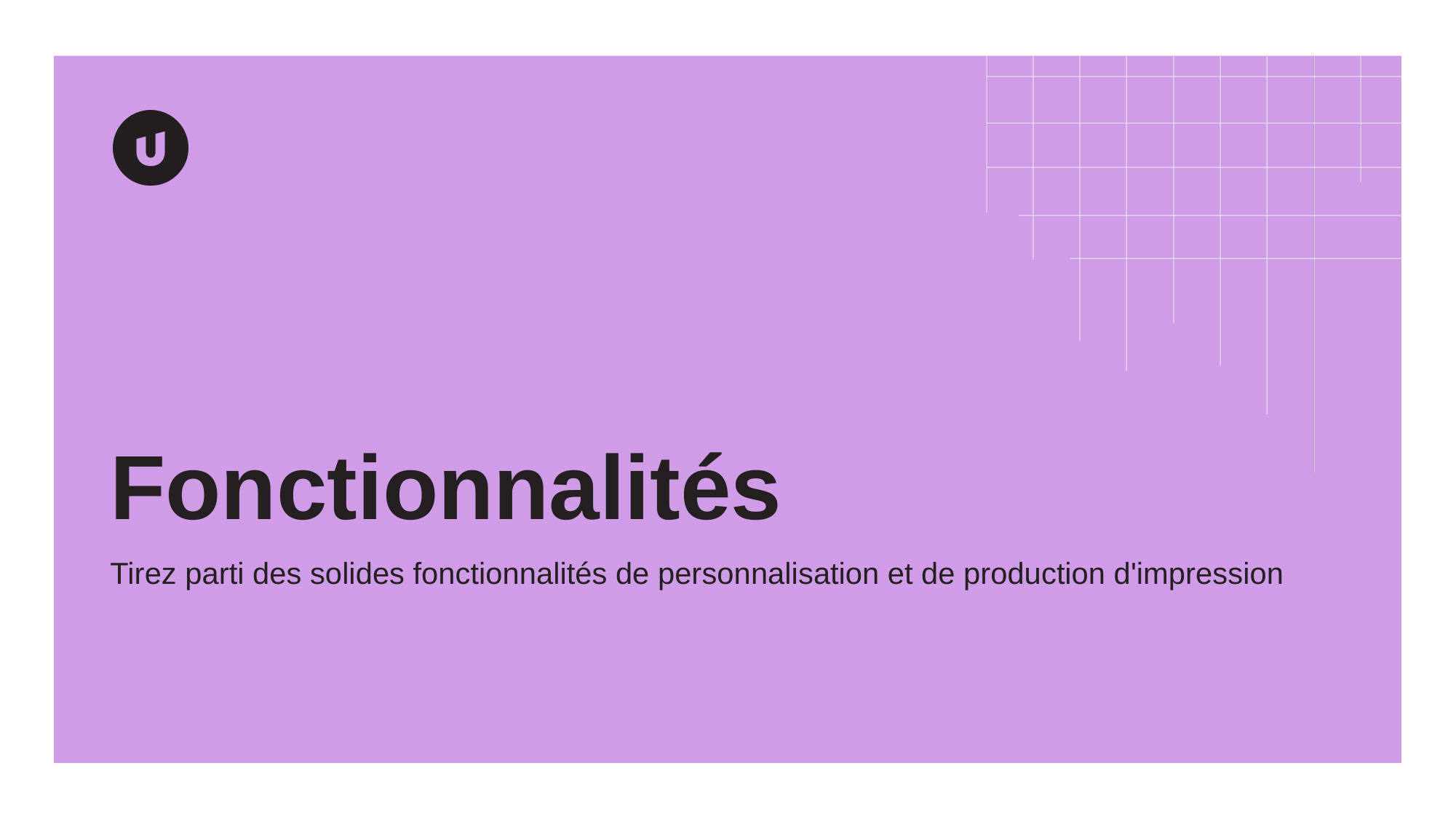

# Fonctionnalités
Tirez parti des solides fonctionnalités de personnalisation et de production d'impression